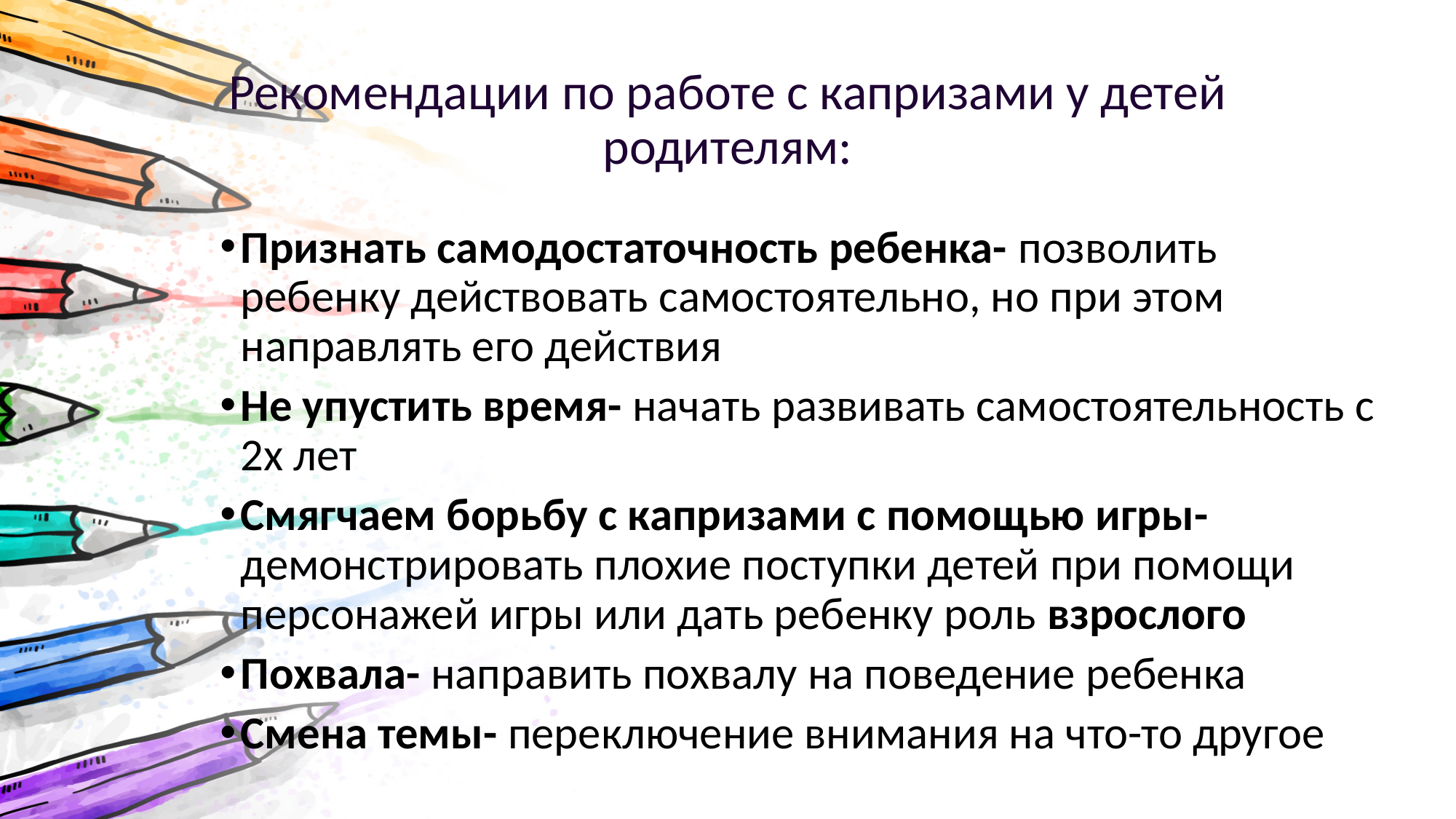

# Рекомендации по работе с капризами у детей родителям:
Признать самодостаточность ребенка- позволить ребенку действовать самостоятельно, но при этом направлять его действия
Не упустить время- начать развивать самостоятельность с 2х лет
Смягчаем борьбу с капризами с помощью игры- демонстрировать плохие поступки детей при помощи персонажей игры или дать ребенку роль взрослого
Похвала- направить похвалу на поведение ребенка
Смена темы- переключение внимания на что-то другое